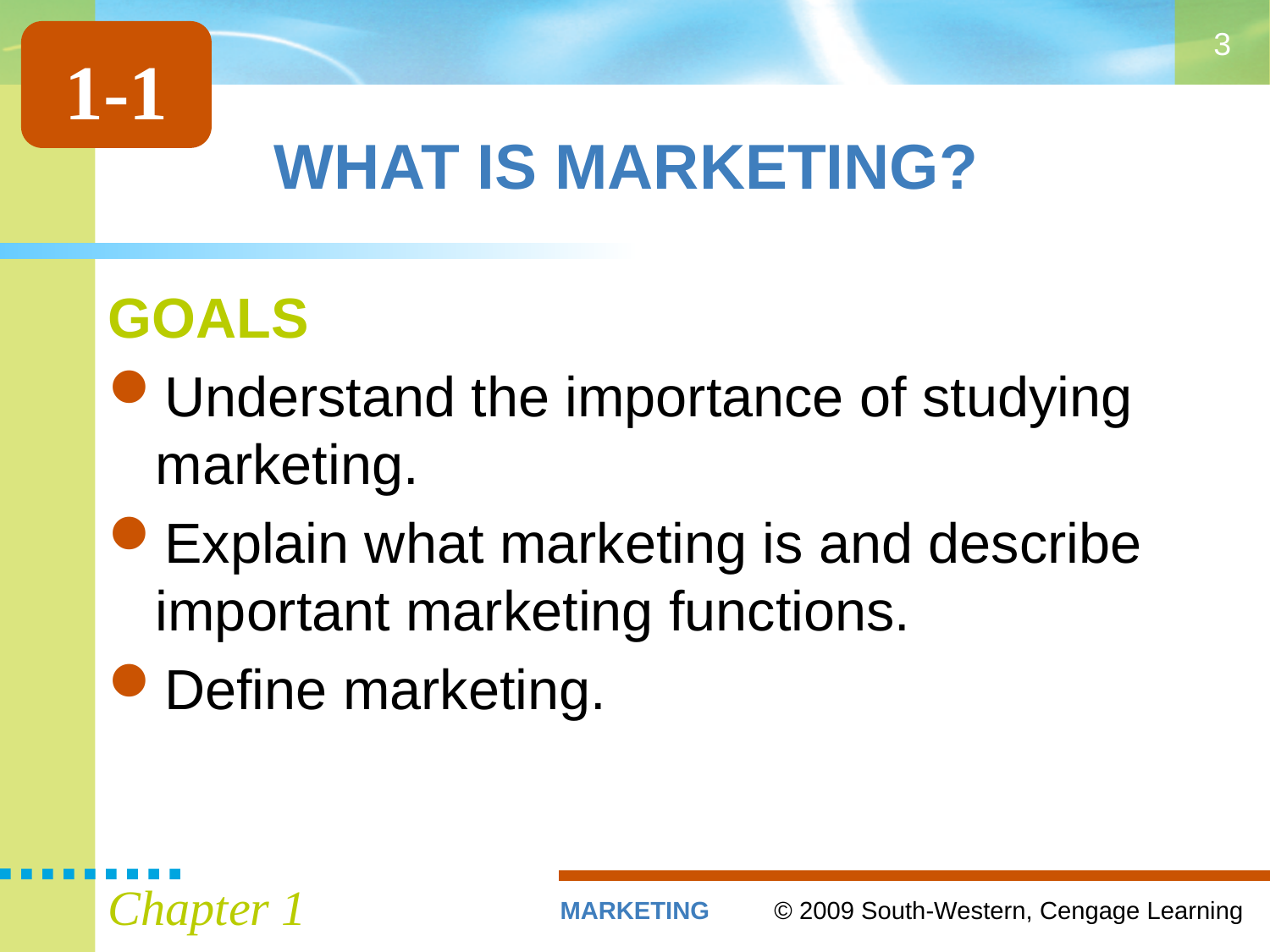

3
1-1
# WHAT IS MARKETING?
GOALS
Understand the importance of studying marketing.
Explain what marketing is and describe important marketing functions.
Define marketing.
Chapter 1